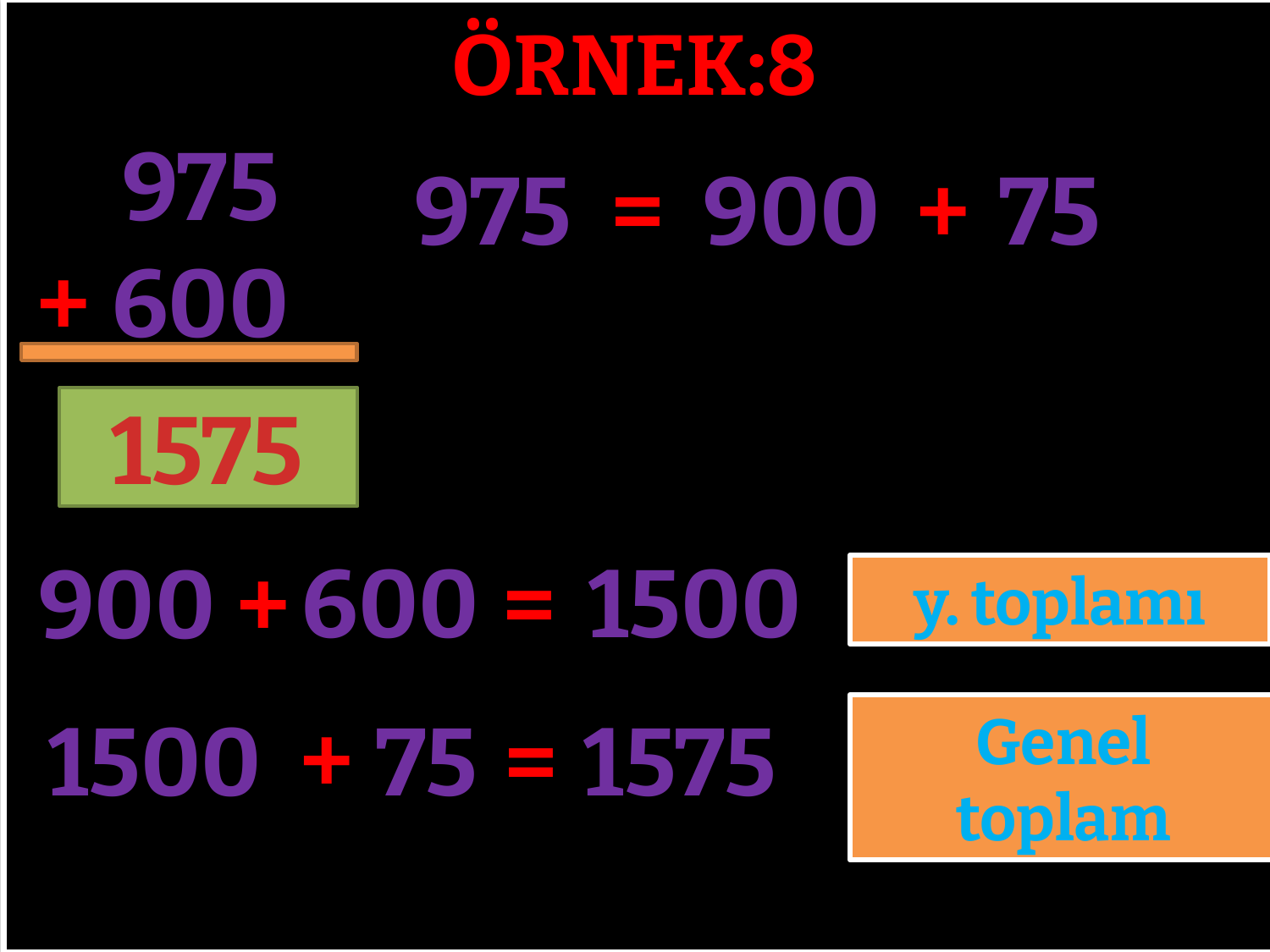

ÖRNEK:8
975
975
=
900
+
75
+
600
#

1575

600
1500
900
+
=
y. toplamı
+
1500
75
=
1575
Genel toplam